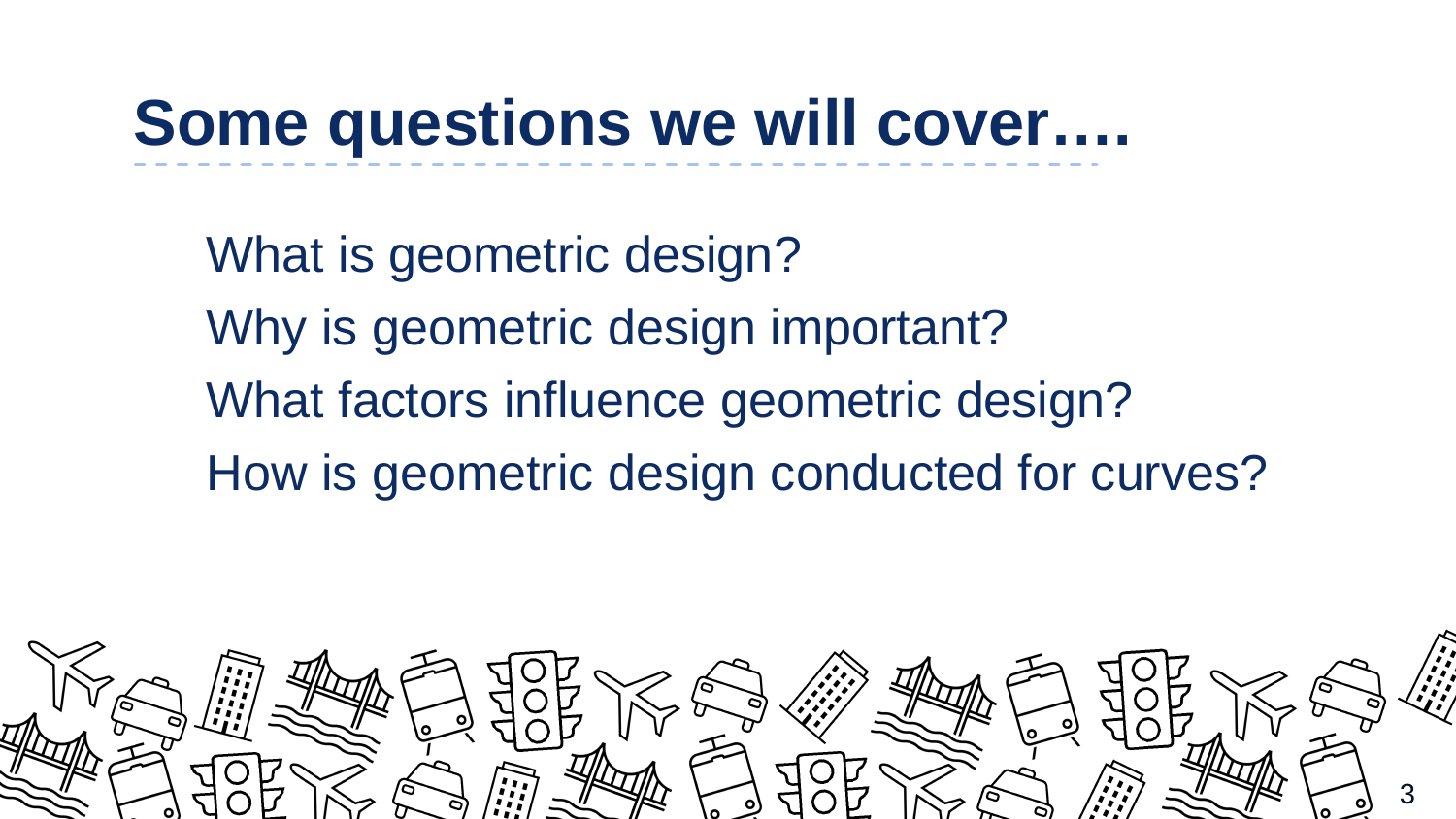

# Some questions we will cover….
What is geometric design?
Why is geometric design important?
What factors influence geometric design?
How is geometric design conducted for curves?